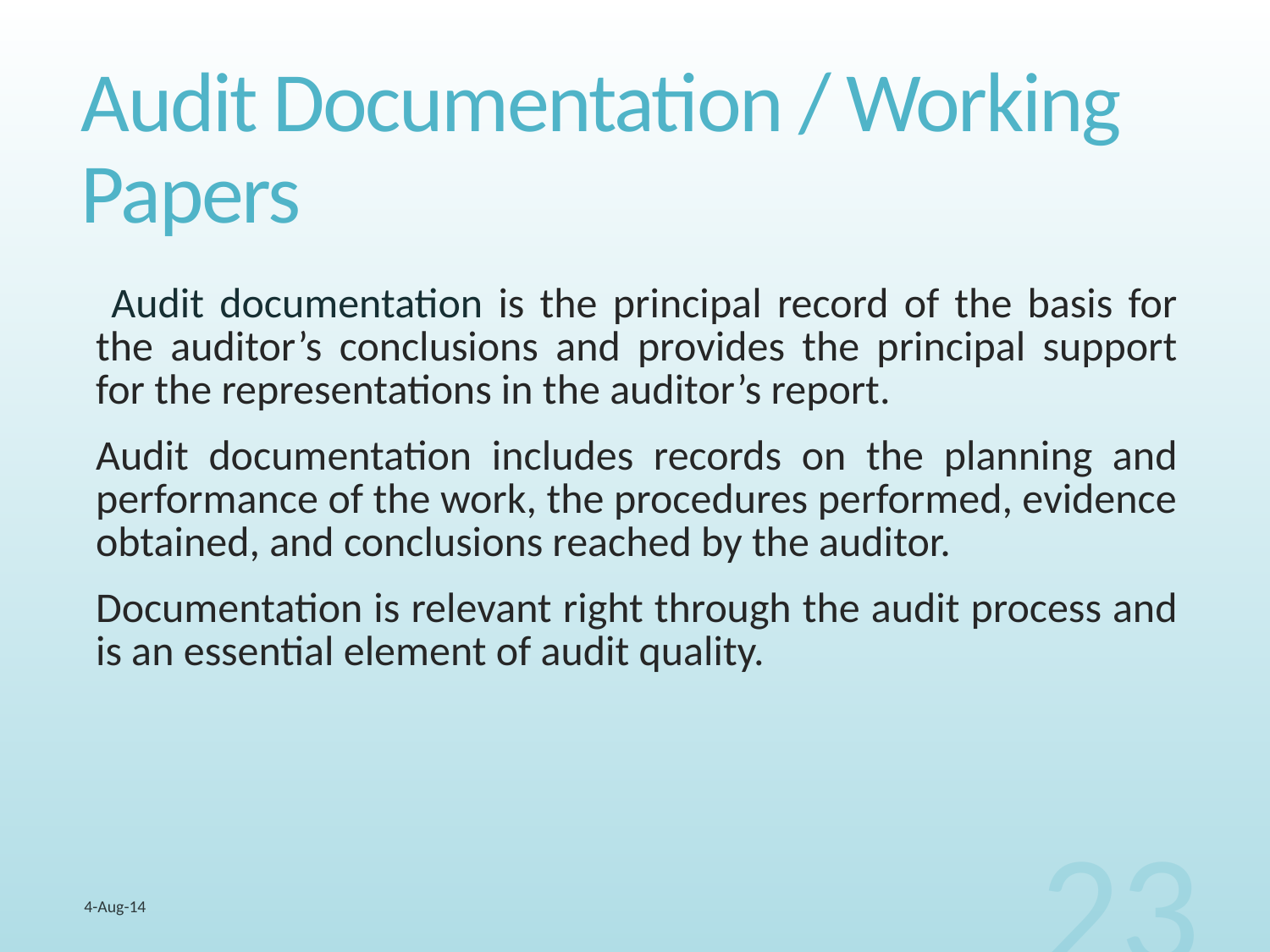

# Audit Documentation / Working Papers
 Audit documentation is the principal record of the basis for the auditor’s conclusions and provides the principal support for the representations in the auditor’s report.
Audit documentation includes records on the planning and performance of the work, the procedures performed, evidence obtained, and conclusions reached by the auditor.
Documentation is relevant right through the audit process and is an essential element of audit quality.

23
4-Aug-14